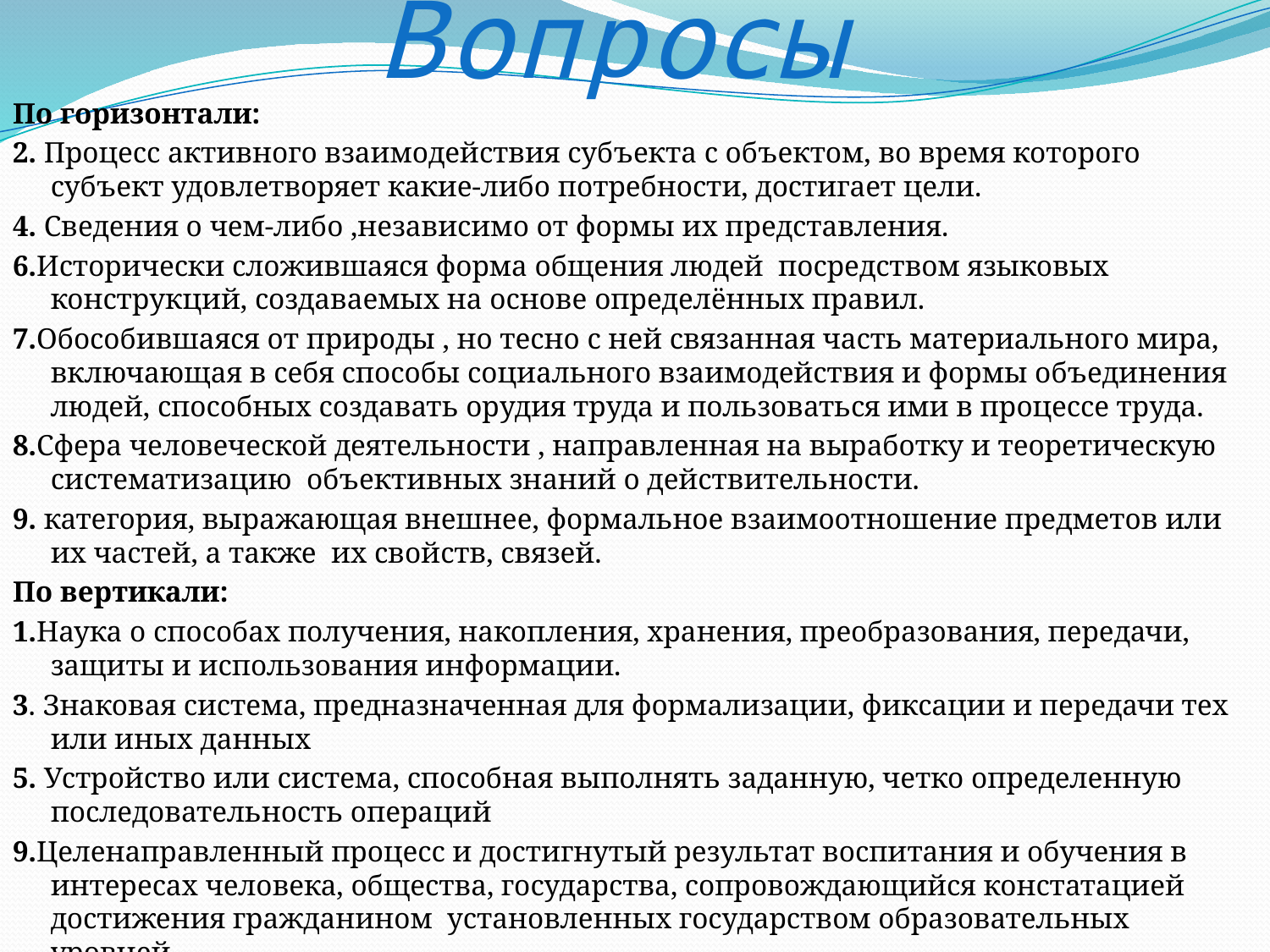

# Вопросы
По горизонтали:
2. Процесс активного взаимодействия субъекта с объектом, во время которого субъект удовлетворяет какие-либо потребности, достигает цели.
4. Сведения о чем-либо ,независимо от формы их представления.
6.Исторически сложившаяся форма общения людей  посредством языковых конструкций, создаваемых на основе определённых правил.
7.Обособившаяся от природы , но тесно с ней связанная часть материального мира, включающая в себя способы социального взаимодействия и формы объединения людей, способных создавать орудия труда и пользоваться ими в процессе труда.
8.Сфера человеческой деятельности , направленная на выработку и теоретическую  систематизацию  объективных знаний о действительности.
9. категория, выражающая внешнее, формальное взаимоотношение предметов или их частей, а также  их свойств, связей.
По вертикали:
1.Наука о способах получения, накопления, хранения, преобразования, передачи, защиты и использования информации.
3. Знаковая система, предназначенная для формализации, фиксации и передачи тех или иных данных
5. Устройство или система, способная выполнять заданную, четко определенную последовательность операций
9.Целенаправленный процесс и достигнутый результат воспитания и обучения в интересах человека, общества, государства, сопровождающийся констатацией достижения гражданином  установленных государством образовательных уровней.